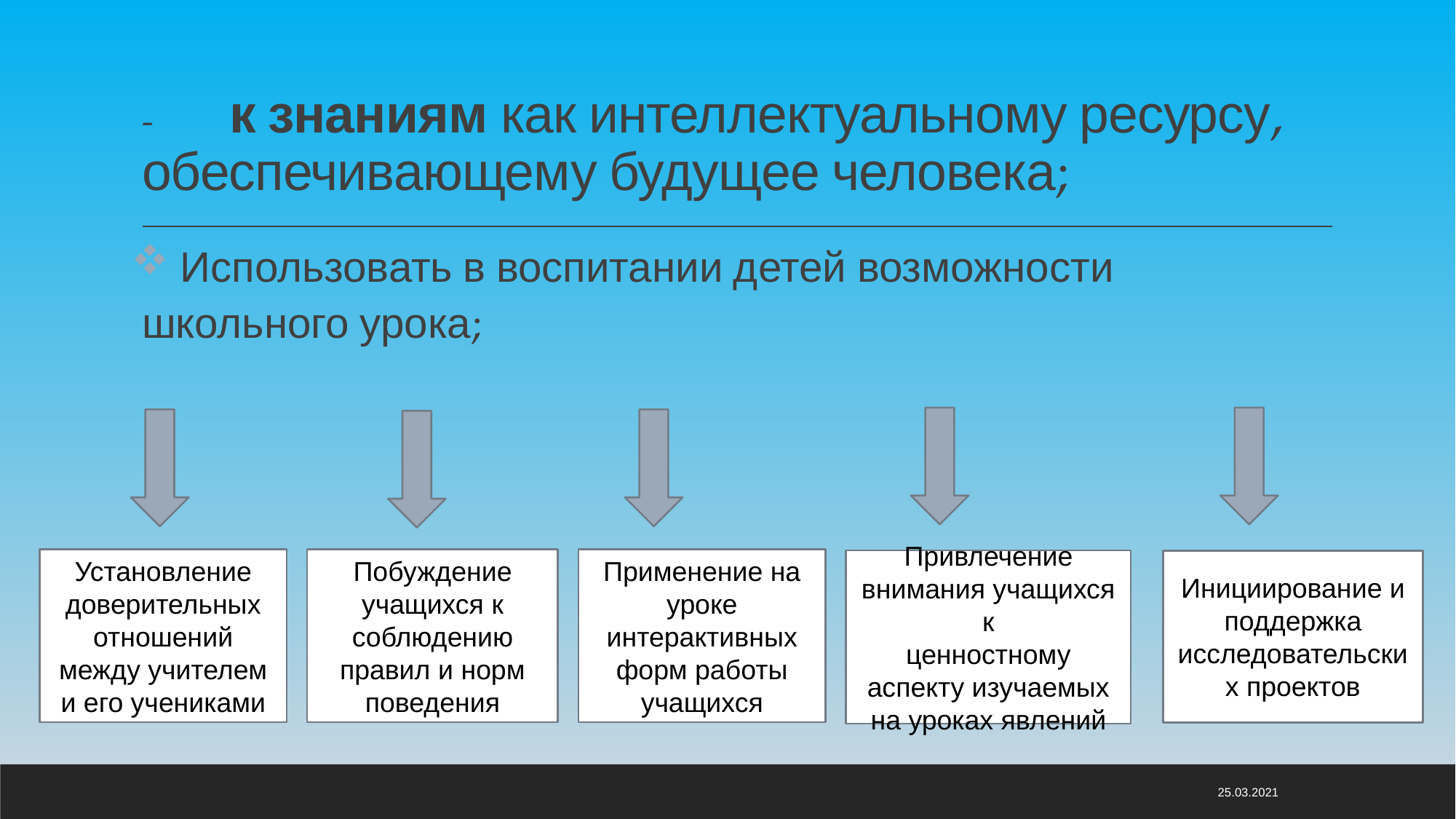

# -	к знаниям как интеллектуальному ресурсу, обеспечивающему будущее человека;
 Использовать в воспитании детей возможности школьного урока;

Применение на уроке интерактивных форм работы учащихся
Установление доверительных отношений между учителем и его учениками
Побуждение учащихся к соблюдению правил и норм поведения
Привлечение внимания учащихся к
ценностному аспекту изучаемых на уроках явлений
Инициирование и поддержка исследовательских проектов
25.03.2021